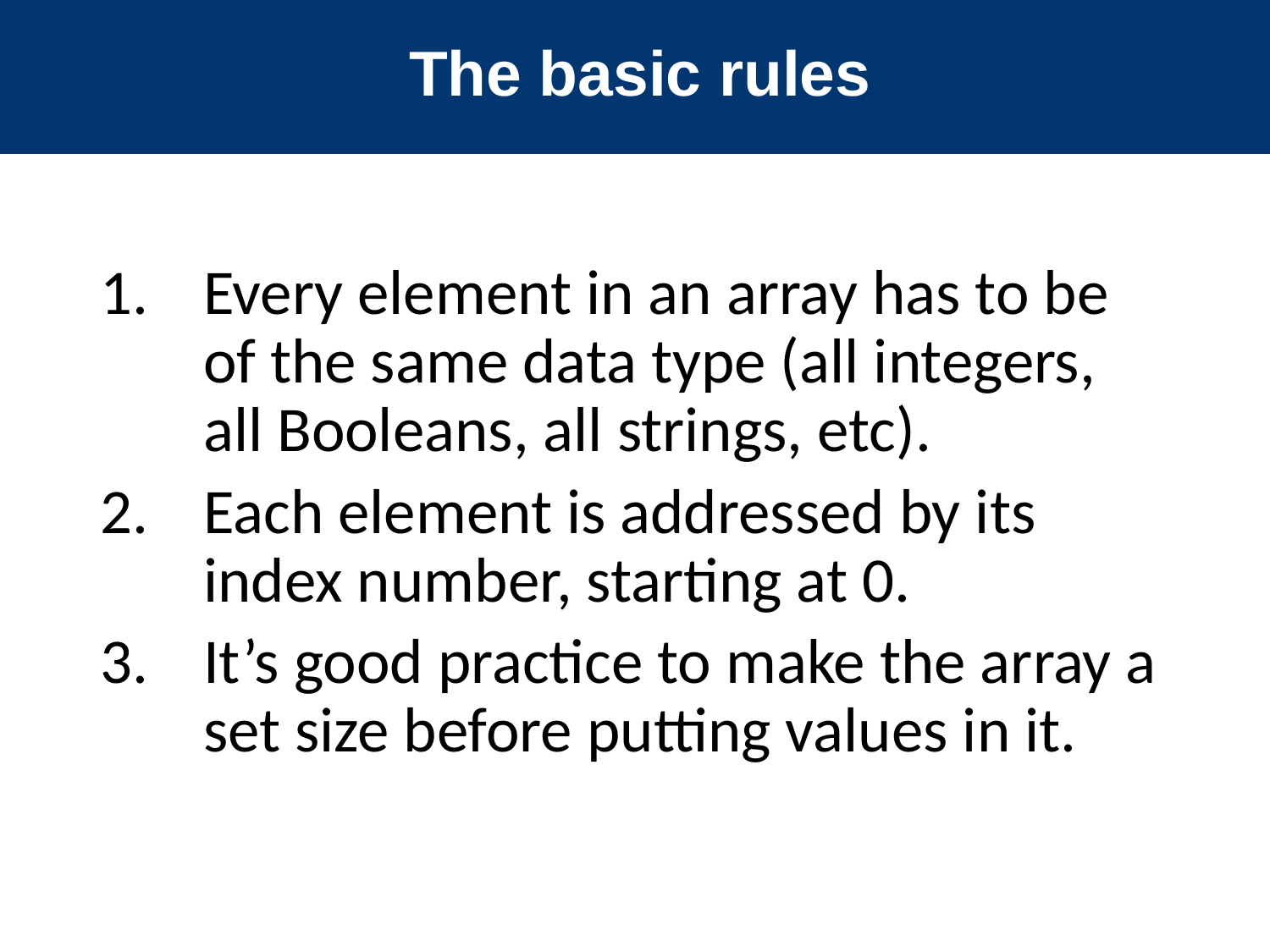

The basic rules
Every element in an array has to be of the same data type (all integers, all Booleans, all strings, etc).
Each element is addressed by its index number, starting at 0.
It’s good practice to make the array a set size before putting values in it.